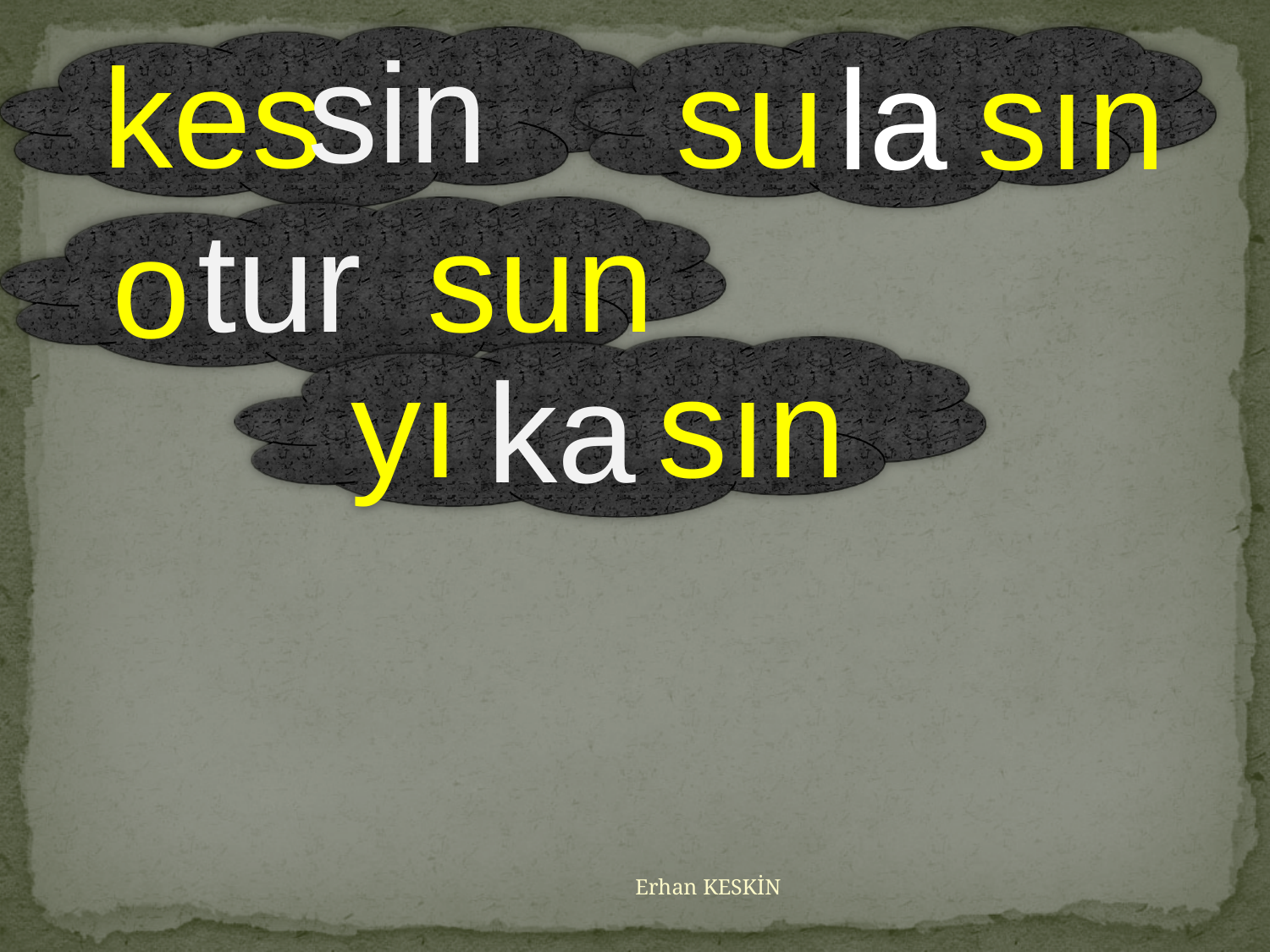

kes
sin
su
la
sın
o
tur
sun
yı
sın
ka
Erhan KESKİN